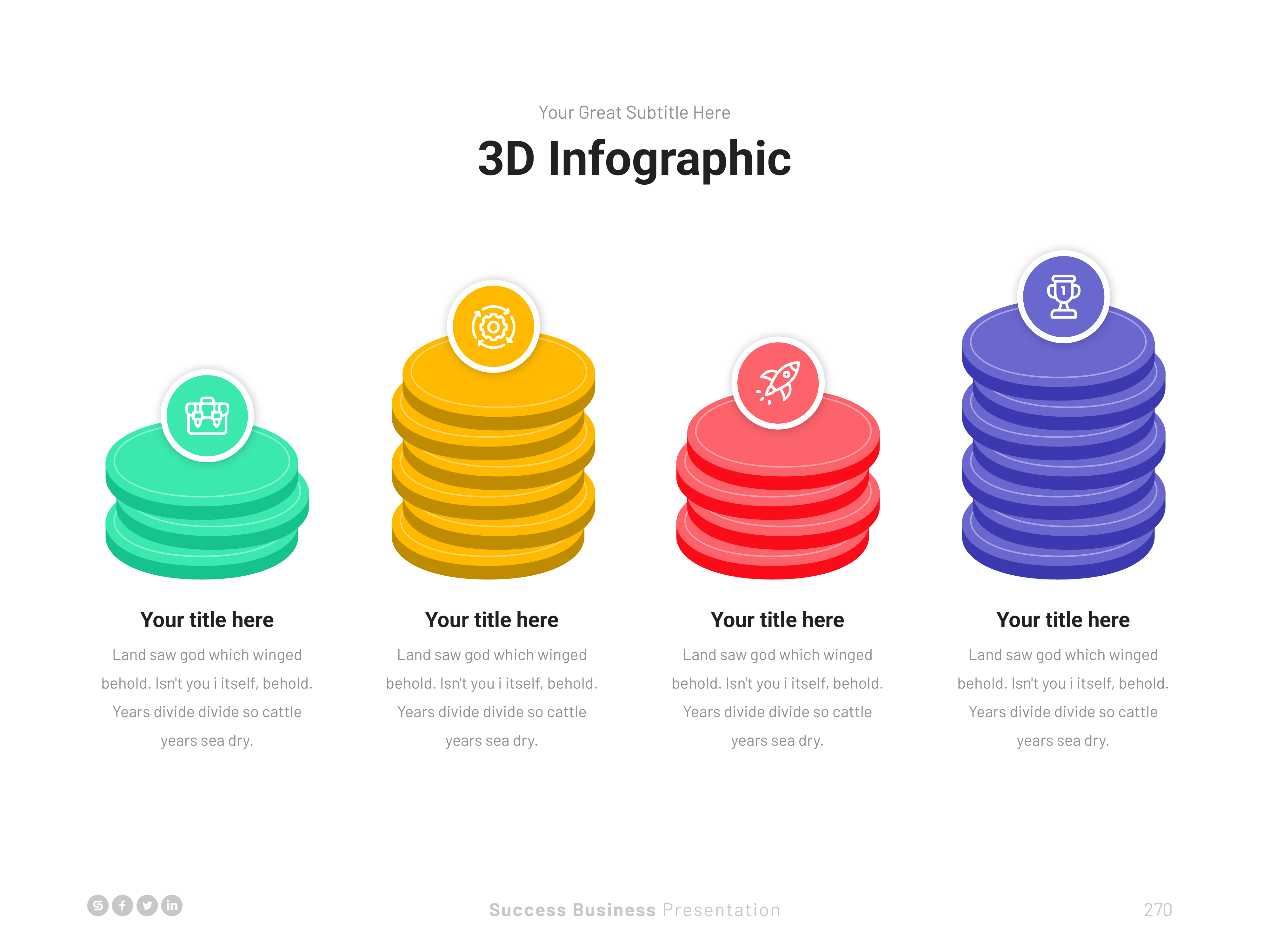

Your Great Subtitle Here
3D Infographic

Your title here
Land saw god which winged behold. Isn't you i itself, behold. Years divide divide so cattle years sea dry.
Your title here
Land saw god which winged behold. Isn't you i itself, behold. Years divide divide so cattle years sea dry.
Your title here
Land saw god which winged behold. Isn't you i itself, behold. Years divide divide so cattle years sea dry.
Your title here
Land saw god which winged behold. Isn't you i itself, behold. Years divide divide so cattle years sea dry.